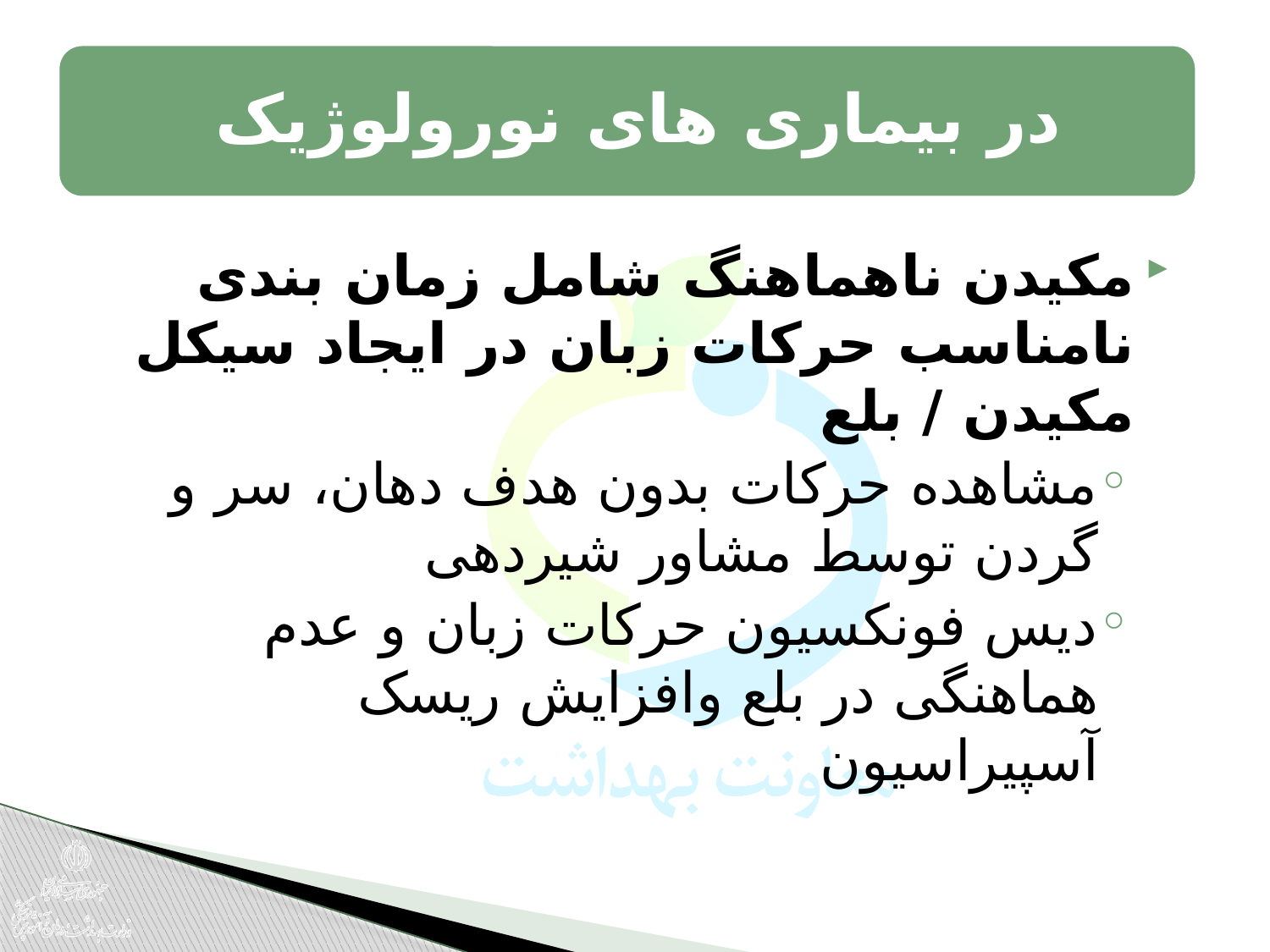

در بیماری های نورولوژیک
مکیدن ناهماهنگ شامل زمان بندی نامناسب حرکات زبان در ایجاد سیکل مکیدن / بلع
مشاهده حرکات بدون هدف دهان، سر و گردن توسط مشاور شیردهی
دیس فونکسیون حرکات زبان و عدم هماهنگی در بلع وافزایش ریسک آسپیراسیون